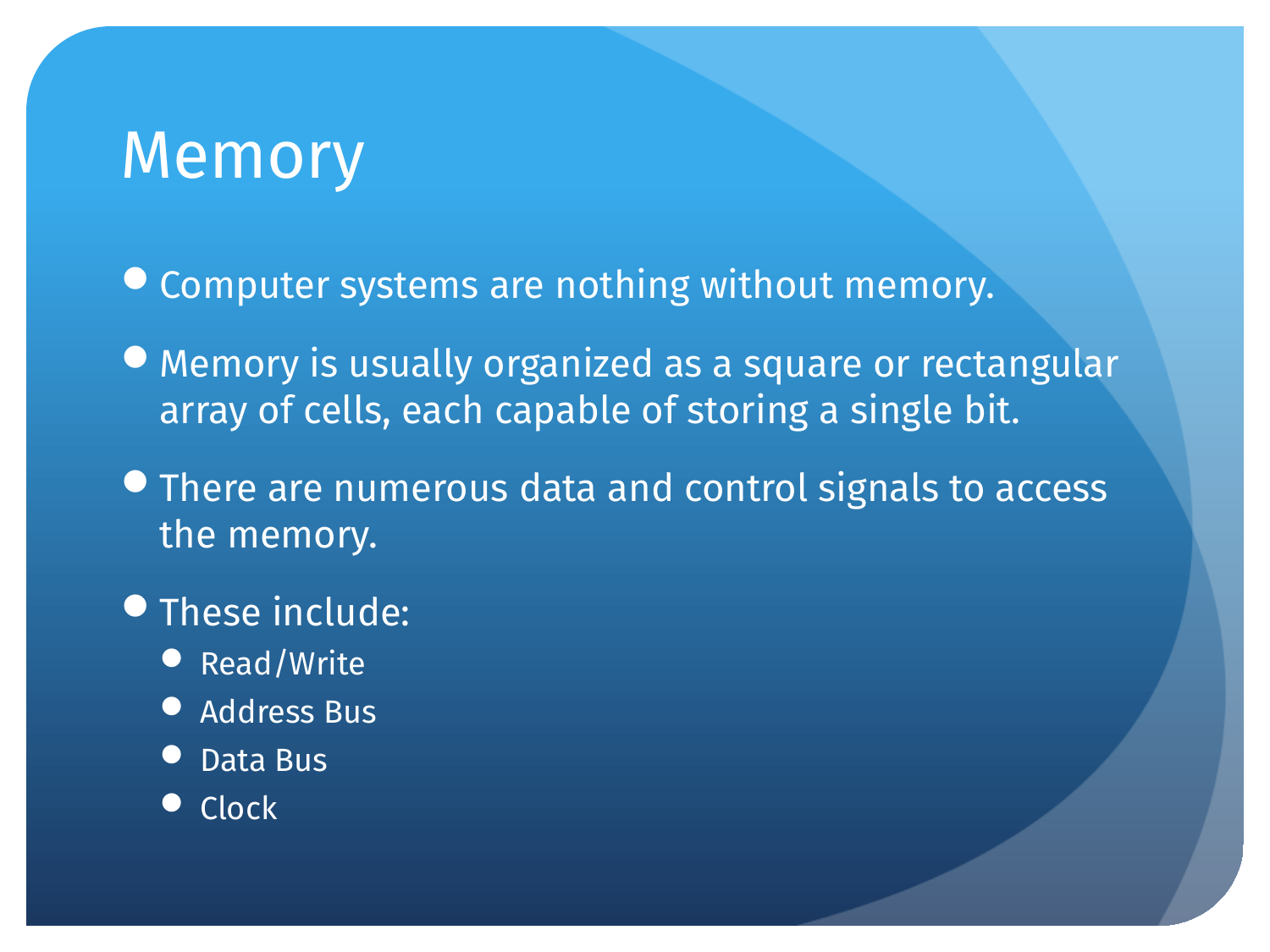

# Memory
Computer systems are nothing without memory.
Memory is usually organized as a square or rectangular array of cells, each capable of storing a single bit.
There are numerous data and control signals to access the memory.
These include:
Read/Write
Address Bus
Data Bus
Clock